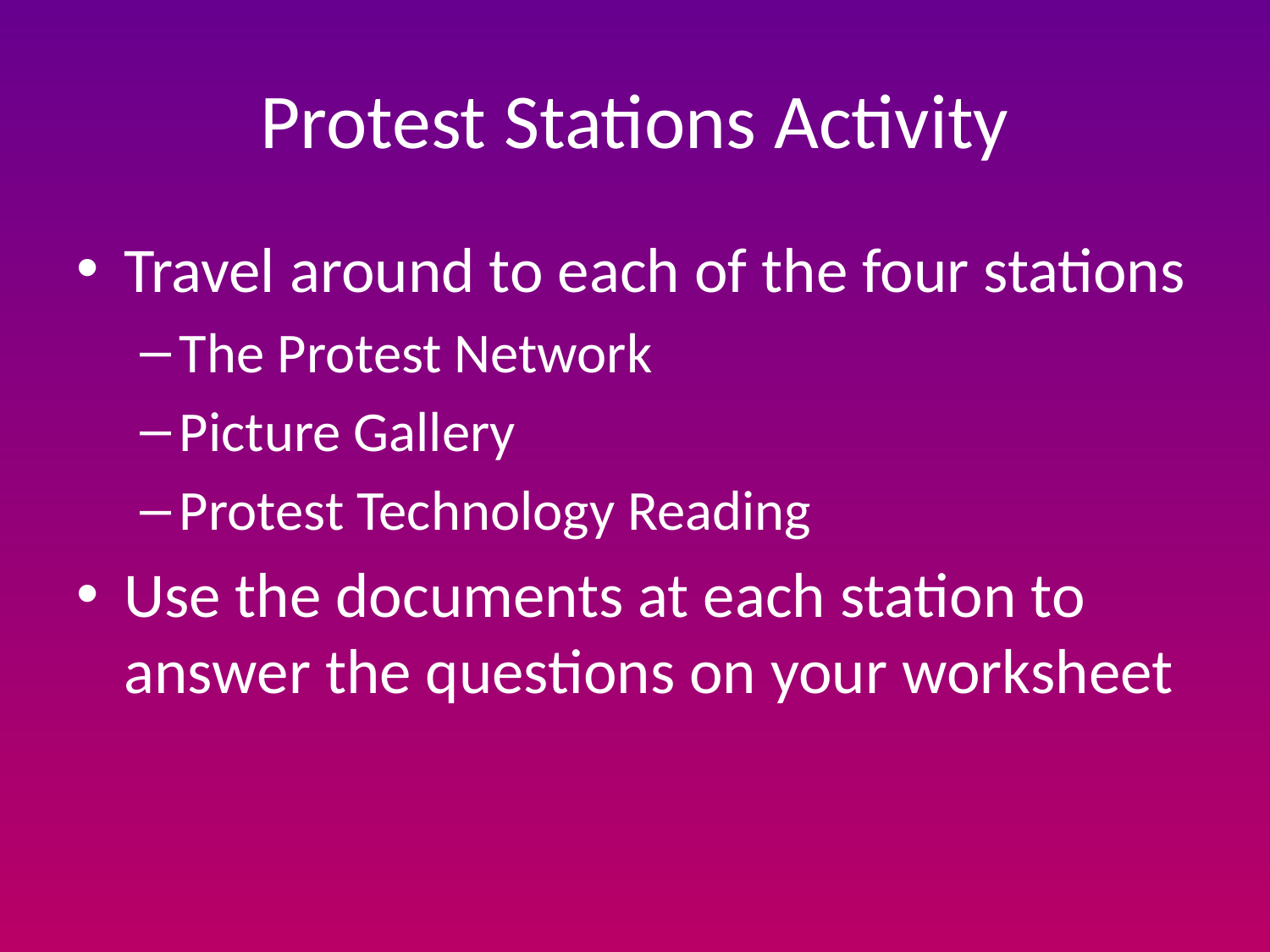

# Protest Stations Activity
Travel around to each of the four stations
The Protest Network
Picture Gallery
Protest Technology Reading
Use the documents at each station to answer the questions on your worksheet